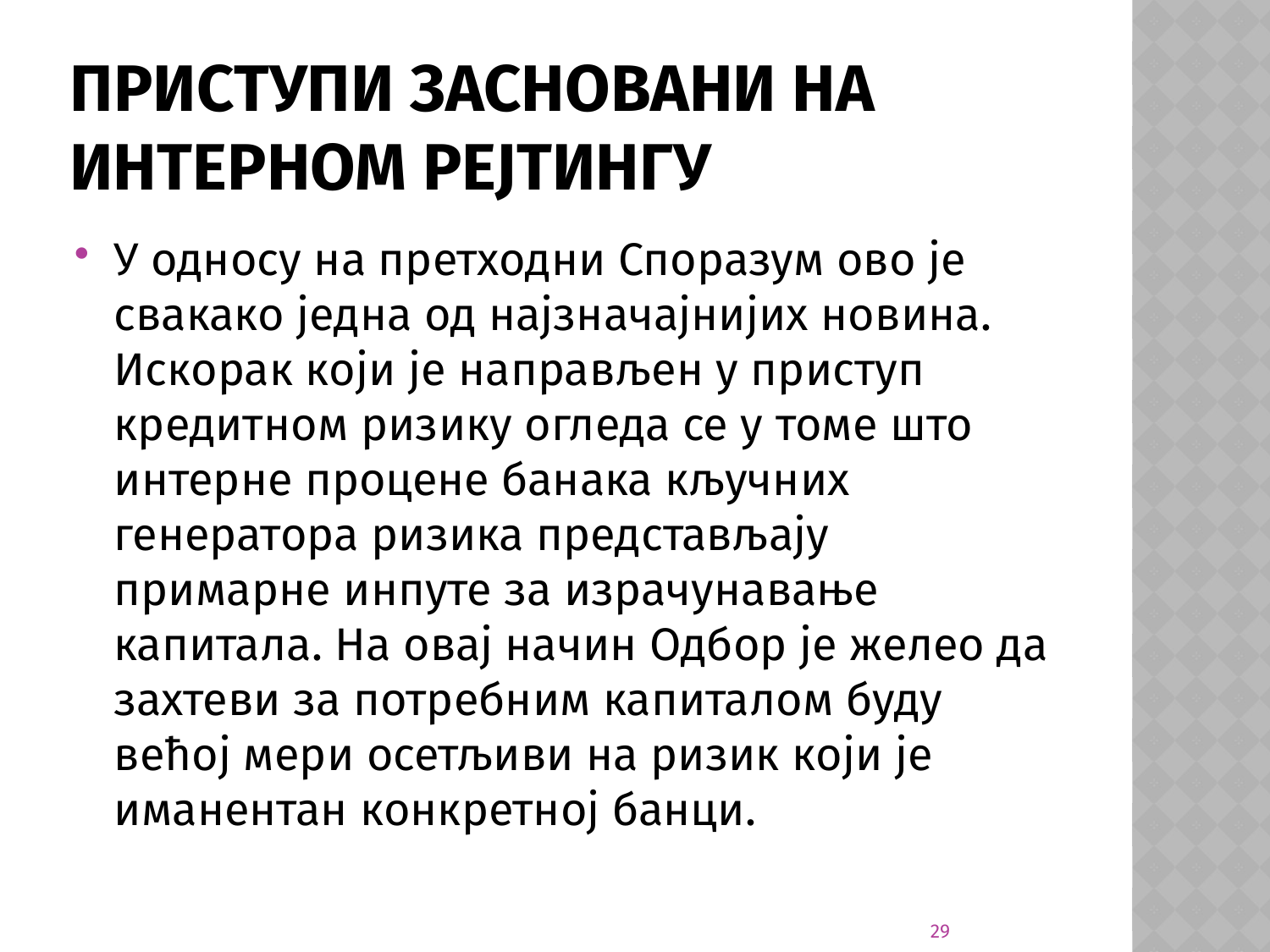

# Приступи засновани на интерном рејтингу
У односу на претходни Споразум ово је свакако једна од најзначајнијих новина.  Искорак који је направљен у приступ кредитном ризику огледа се у томе што  интерне процене банака кључних генератора ризика представљају примарне инпуте за израчунавање капитала. На овај начин Одбор је желео да захтеви за потребним капиталом буду већој мери осетљиви на ризик који је иманентан конкретној банци.
29